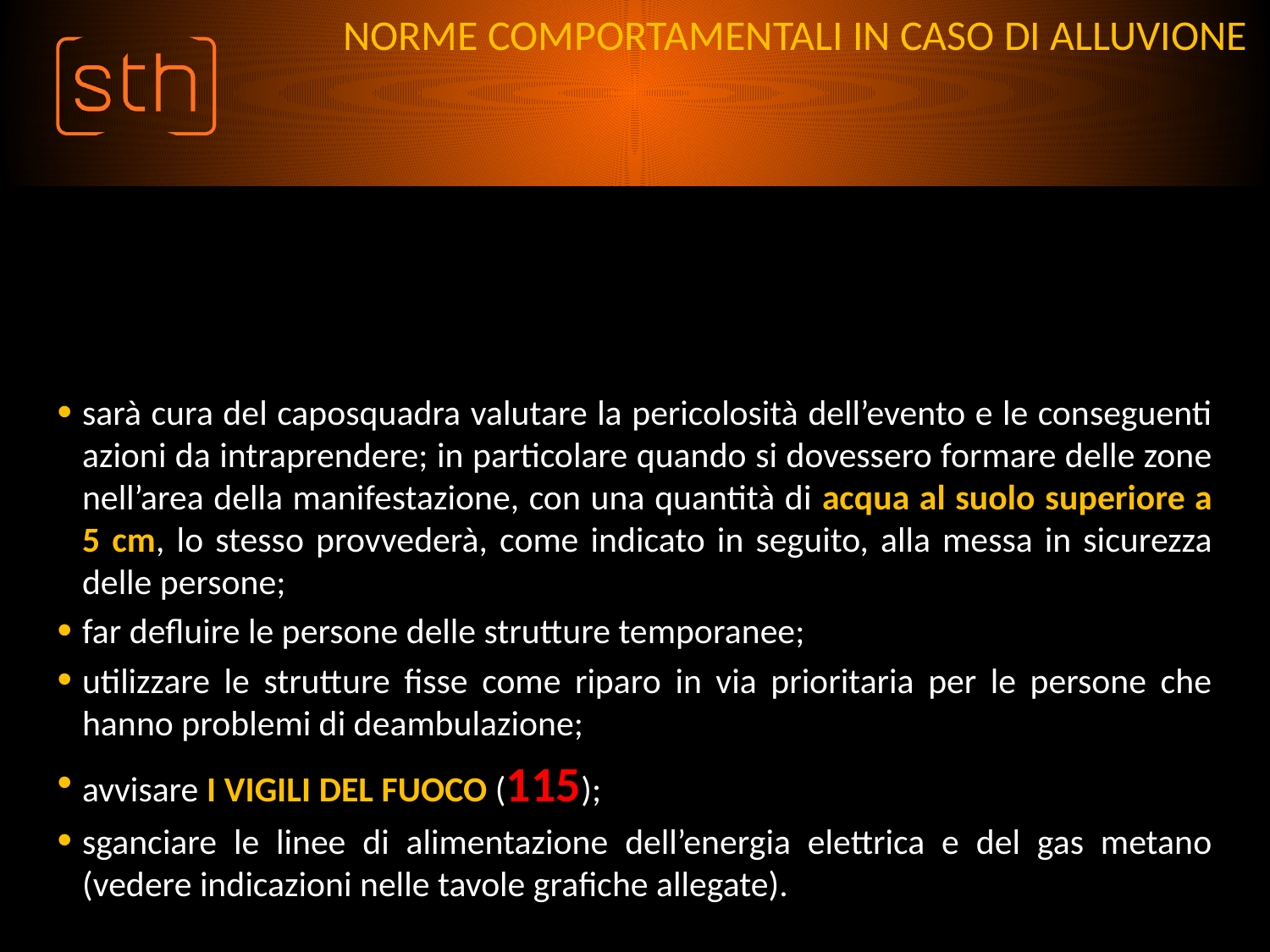

# NORME COMPORTAMENTALI IN CASO DI ALLUVIONE

sarà cura del caposquadra valutare la pericolosità dell’evento e le conseguenti azioni da intraprendere; in particolare quando si dovessero formare delle zone nell’area della manifestazione, con una quantità di acqua al suolo superiore a 5 cm, lo stesso provvederà, come indicato in seguito, alla messa in sicurezza delle persone;
far defluire le persone delle strutture temporanee;
utilizzare le strutture fisse come riparo in via prioritaria per le persone che hanno problemi di deambulazione;
avvisare I VIGILI DEL FUOCO (115);
sganciare le linee di alimentazione dell’energia elettrica e del gas metano (vedere indicazioni nelle tavole grafiche allegate).